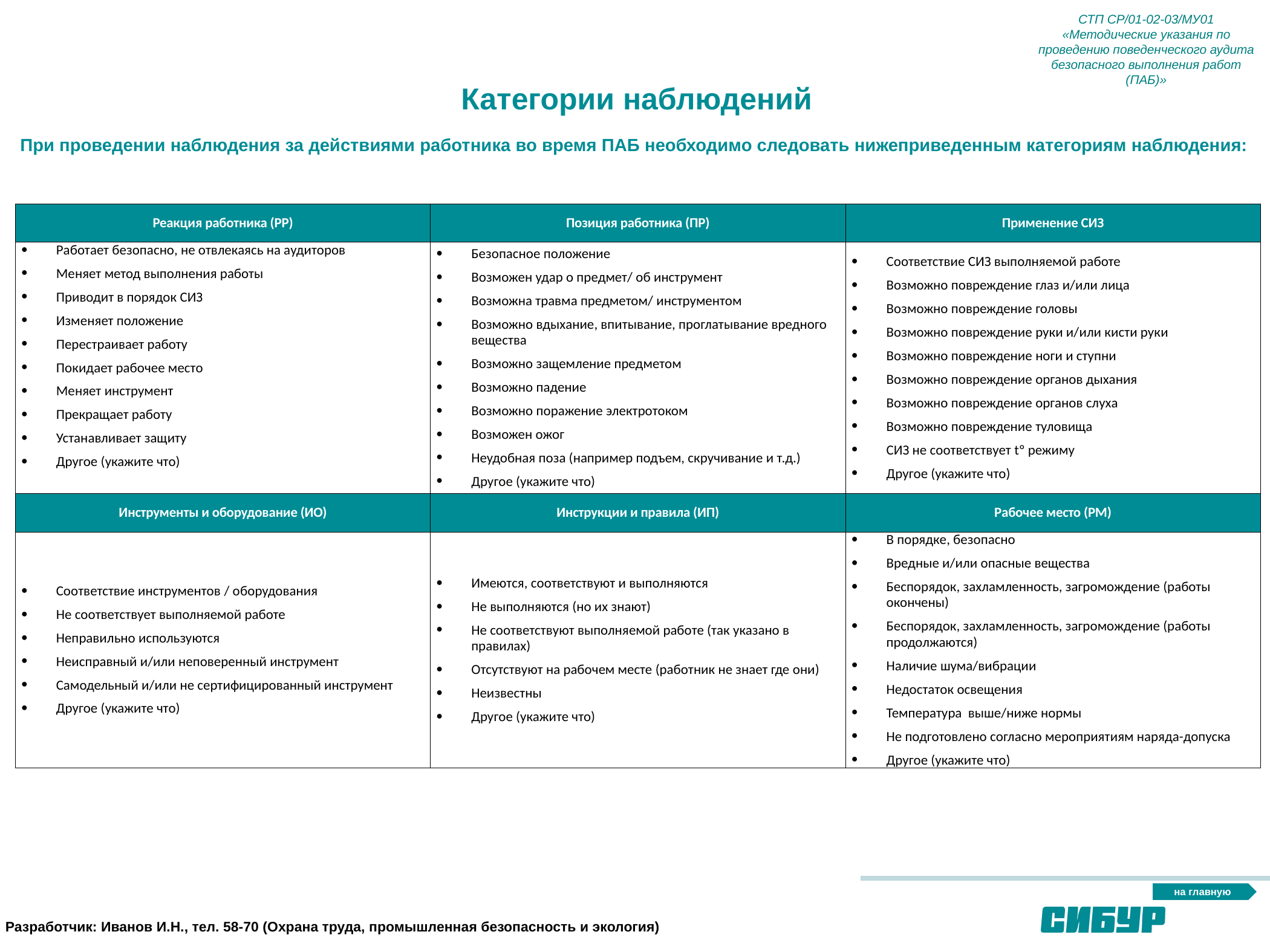

СТП СР/01-02-03/МУ01 «Методические указания по проведению поведенческого аудита безопасного выполнения работ (ПАБ)»
Категории наблюдений

При проведении наблюдения за действиями работника во время ПАБ необходимо следовать нижеприведенным категориям наблюдения:
| Реакция работника (РР) | Позиция работника (ПР) | Применение СИЗ |
| --- | --- | --- |
| Работает безопасно, не отвлекаясь на аудиторов Меняет метод выполнения работы Приводит в порядок СИЗ Изменяет положение Перестраивает работу Покидает рабочее место Меняет инструмент Прекращает работу Устанавливает защиту Другое (укажите что) | Безопасное положение  Возможен удар о предмет/ об инструмент Возможна травма предметом/ инструментом Возможно вдыхание, впитывание, проглатывание вредного вещества Возможно защемление предметом Возможно падение Возможно поражение электротоком Возможен ожог Неудобная поза (например подъем, скручивание и т.д.) Другое (укажите что) | Соответствие СИЗ выполняемой работе  Возможно повреждение глаз и/или лица Возможно повреждение головы Возможно повреждение руки и/или кисти руки Возможно повреждение ноги и ступни Возможно повреждение органов дыхания Возможно повреждение органов слуха Возможно повреждение туловища СИЗ не соответствует tº режиму Другое (укажите что) |
| Инструменты и оборудование (ИО) | Инструкции и правила (ИП) | Рабочее место (РМ) |
| Соответствие инструментов / оборудования Не соответствует выполняемой работе Неправильно используются Неисправный и/или неповеренный инструмент Самодельный и/или не сертифицированный инструмент Другое (укажите что) | Имеются, соответствуют и выполняются  Не выполняются (но их знают) Не соответствуют выполняемой работе (так указано в правилах) Отсутствуют на рабочем месте (работник не знает где они) Неизвестны Другое (укажите что) | В порядке, безопасно  Вредные и/или опасные вещества Беспорядок, захламленность, загромождение (работы окончены) Беспорядок, захламленность, загромождение (работы продолжаются) Наличие шума/вибрации Недостаток освещения Температура выше/ниже нормы Не подготовлено согласно мероприятиям наряда-допуска Другое (укажите что) |
на главную
Разработчик: Иванов И.Н., тел. 58-70 (Охрана труда, промышленная безопасность и экология)